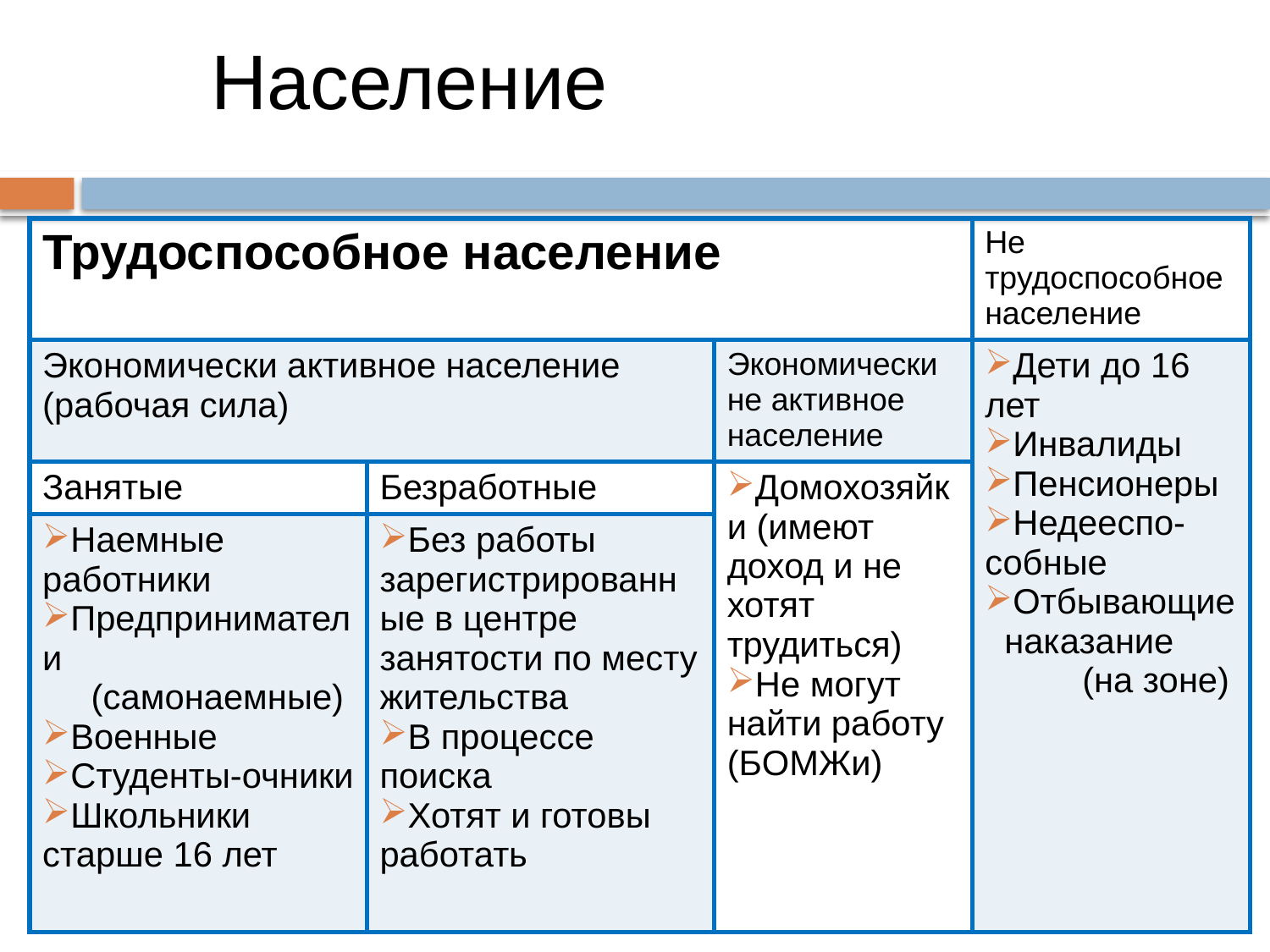

# Население
| Трудоспособное население |  |  | Не трудоспособное население |
| --- | --- | --- | --- |
| Экономически активное население (рабочая сила) |  | Экономически не активное население | Дети до 16 лет Инвалиды Пенсионеры Недееспо- собные Отбывающие наказание (на зоне) |
| Занятые | Безработные | Домохозяйки (имеют доход и не хотят трудиться) Не могут найти работу (БОМЖи) |  |
| Наемные работники Предприниматели (самонаемные) Военные Студенты-очники Школьники старше 16 лет | Без работы зарегистрированные в центре занятости по месту жительства В процессе поиска Хотят и готовы работать |  |  |